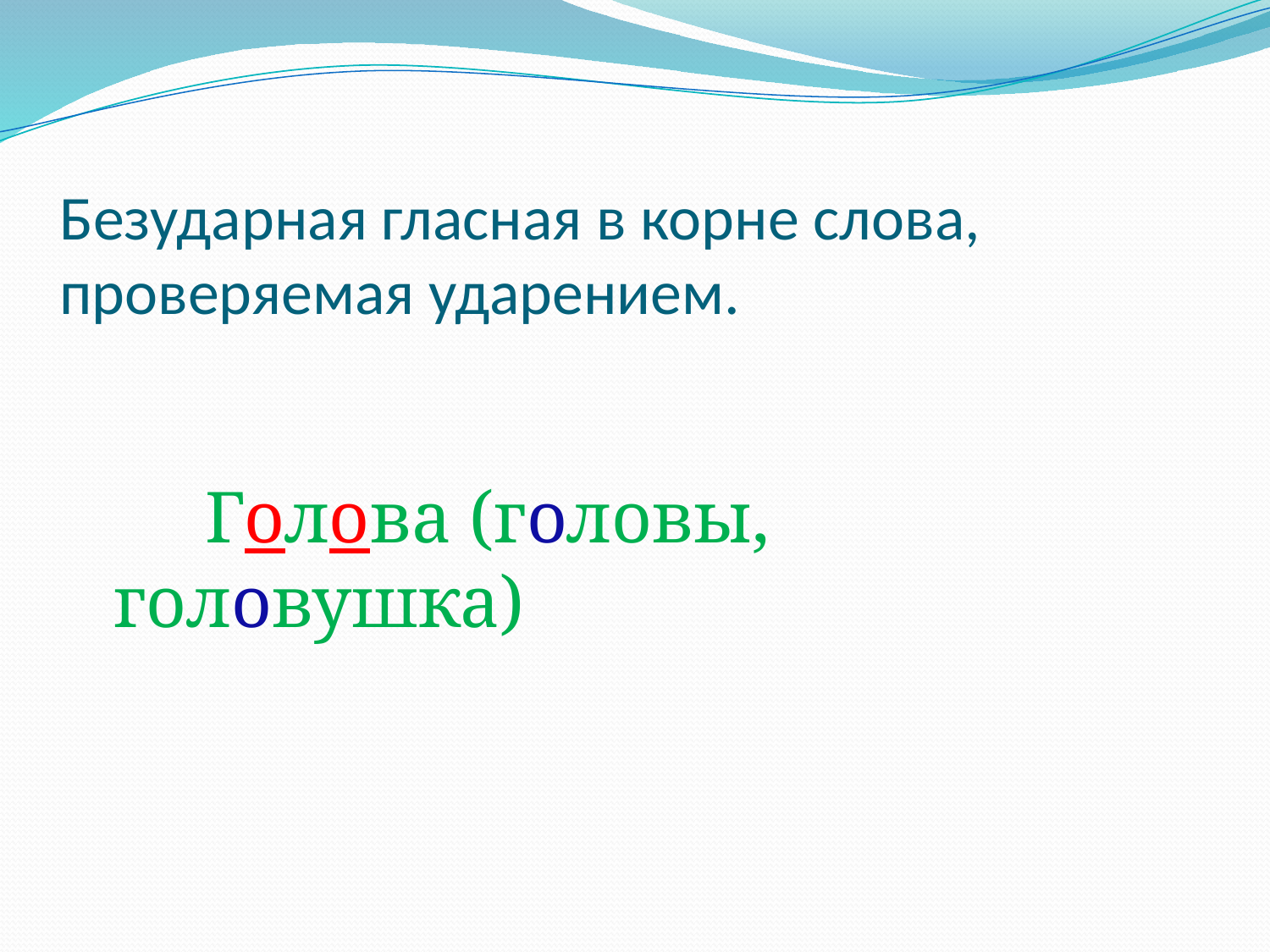

# Безударная гласная в корне слова, проверяемая ударением.

       Голова (головы, головушка)